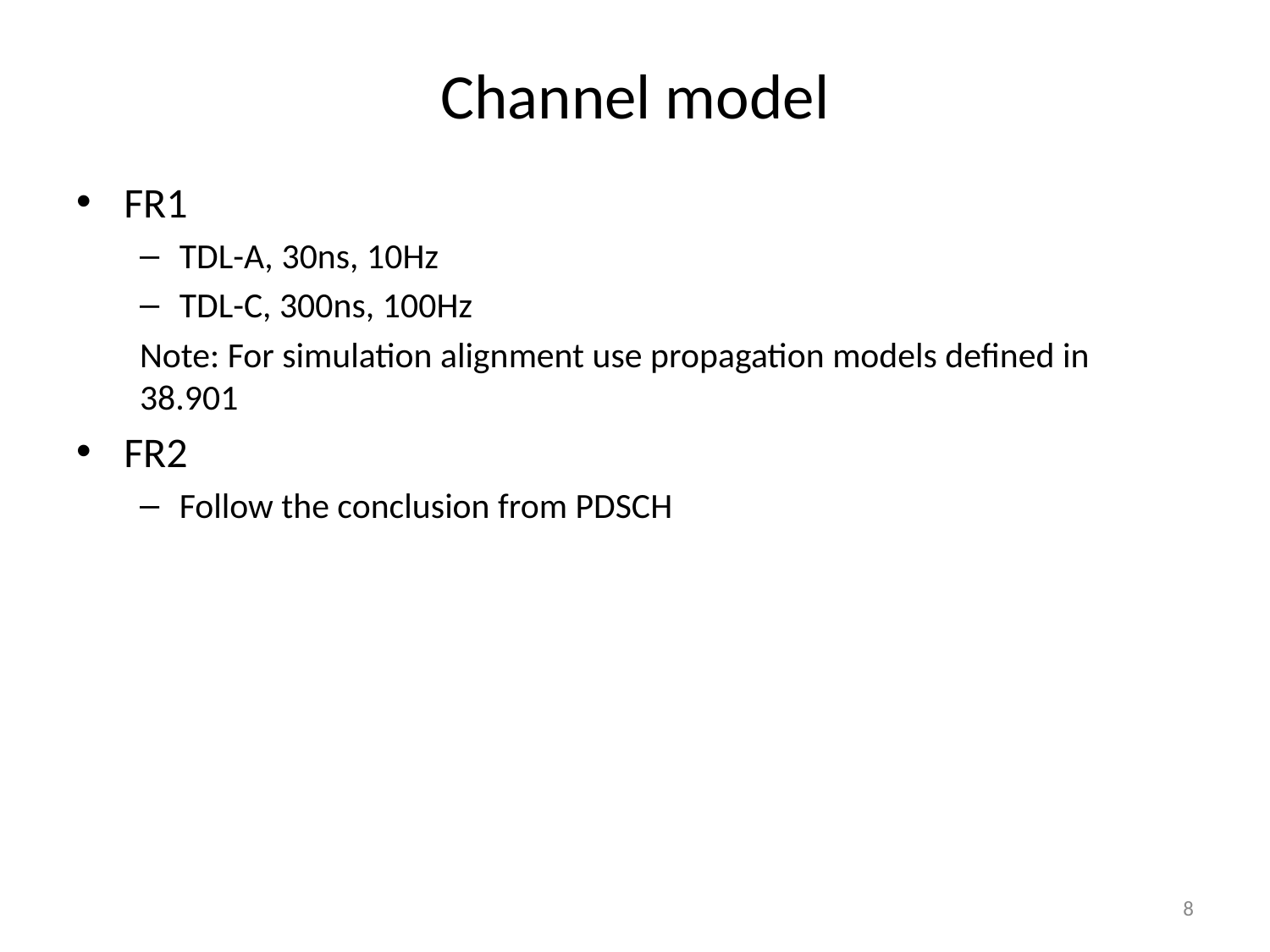

# Channel model
FR1
TDL-A, 30ns, 10Hz
TDL-C, 300ns, 100Hz
Note: For simulation alignment use propagation models defined in 38.901
FR2
Follow the conclusion from PDSCH

8